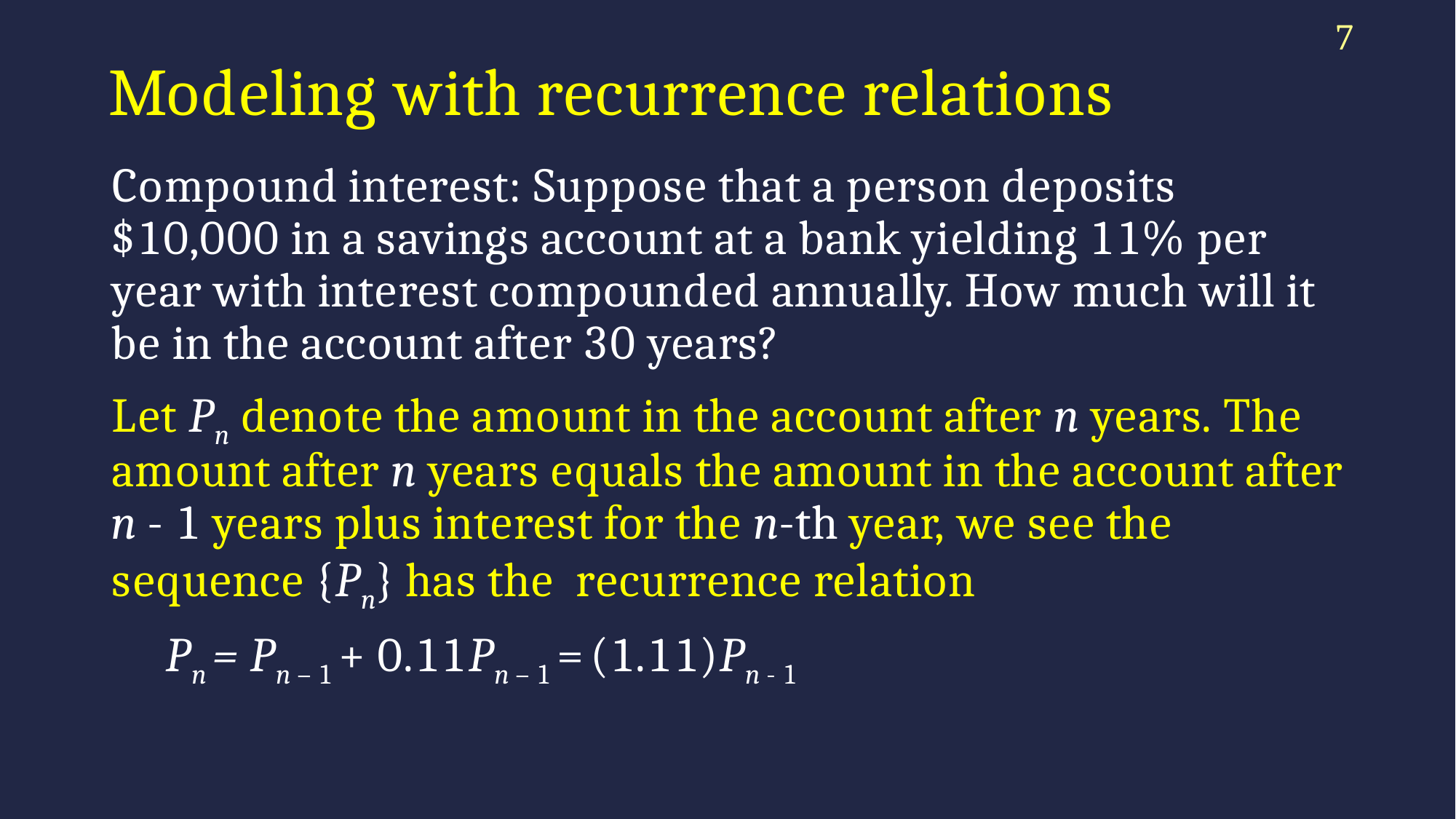

7
# Modeling with recurrence relations
Compound interest: Suppose that a person deposits $10,000 in a savings account at a bank yielding 11% per year with interest compounded annually. How much will it be in the account after 30 years?
Let Pn denote the amount in the account after n years. The amount after n years equals the amount in the account after n - 1 years plus interest for the n-th year, we see the sequence {Pn} has the  recurrence relation
     Pn = Pn – 1 + 0.11Pn – 1 = (1.11)Pn - 1